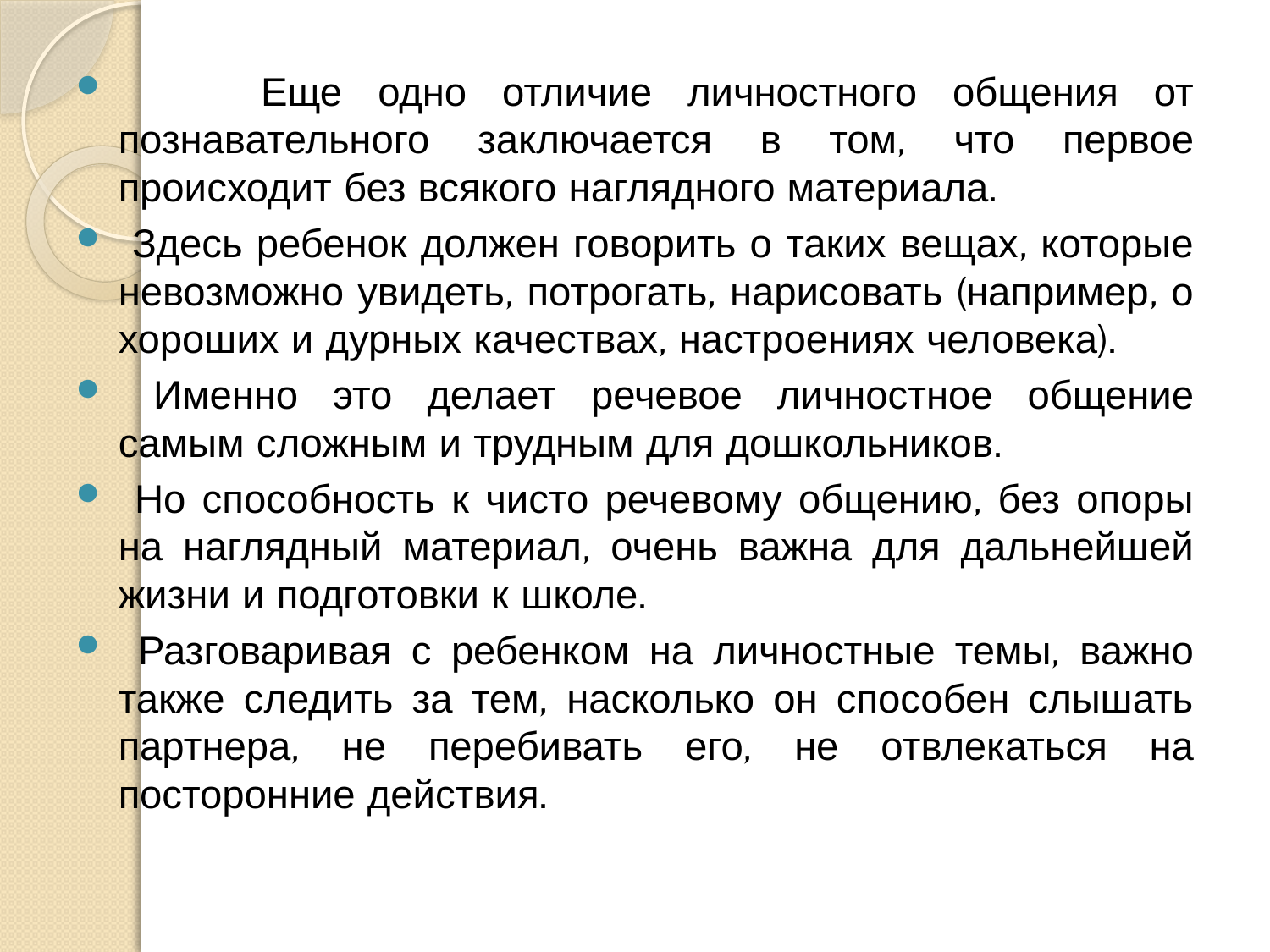

Еще одно отличие личностного общения от познавательного заключается в том, что первое происходит без всякого наглядного материала.
 Здесь ребенок должен говорить о таких вещах, которые невозможно увидеть, потрогать, нарисовать (например, о хороших и дурных качествах, настроениях человека).
 Именно это делает речевое личностное общение самым сложным и трудным для дошкольников.
 Но способность к чисто речевому общению, без опоры на наглядный материал, очень важна для дальнейшей жизни и подготовки к школе.
 Разговаривая с ребенком на личностные темы, важно также следить за тем, насколько он способен слышать партнера, не перебивать его, не отвлекаться на посторонние действия.